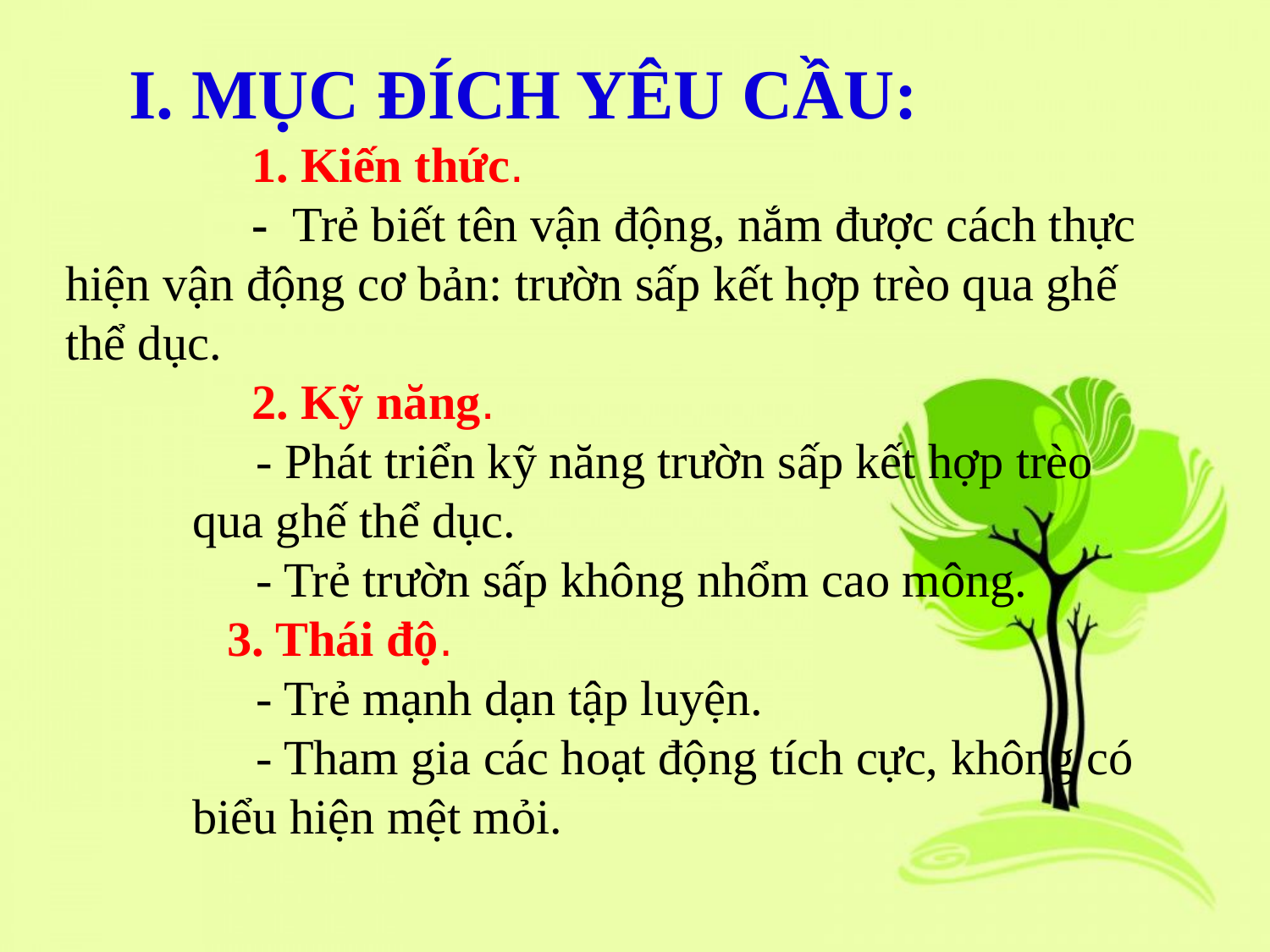

I. MỤC ĐÍCH YÊU CẦU:
          1. Kiến thức.
          -  Trẻ biết tên vận động, nắm được cách thực hiện vận động cơ bản: trườn sấp kết hợp trèo qua ghế thể dục.
          2. Kỹ năng.
- Phát triển kỹ năng trườn sấp kết hợp trèo qua ghế thể dục.
- Trẻ trườn sấp không nhổm cao mông.
        3. Thái độ.
- Trẻ mạnh dạn tập luyện.
- Tham gia các hoạt động tích cực, không có biểu hiện mệt mỏi.